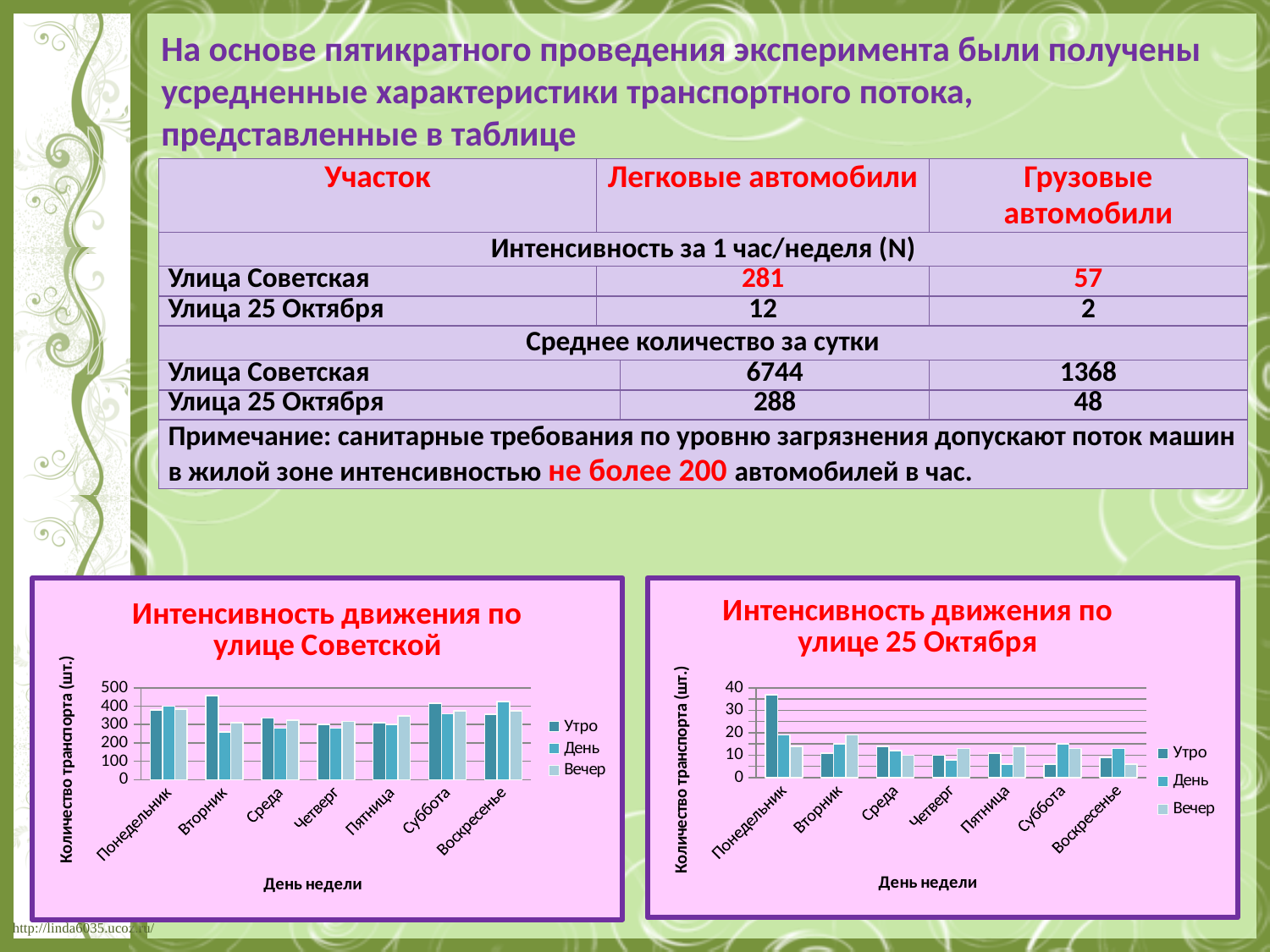

На основе пятикратного проведения эксперимента были получены усредненные характеристики транспортного потока, представленные в таблице

| Участок | Легковые автомобили |  | Грузовые автомобили |
| --- | --- | --- | --- |
| Интенсивность за 1 час/неделя (N) |  |  |  |
| Улица Советская | 281 |  | 57 |
| Улица 25 Октября | 12 |  | 2 |
| Среднее количество за сутки |  |  |  |
| Улица Советская |  | 6744 | 1368 |
| Улица 25 Октября |  | 288 | 48 |
| Примечание: санитарные требования по уровню загрязнения допускают поток машин в жилой зоне интенсивностью не более 200 автомобилей в час. |  |  |  |

### Chart: Интенсивность движения по улице Советской

| Category | Утро | День | Вечер |
|---|---|---|---|
| Понедельник | 380.0 | 400.0 | 384.0 |
| Вторник | 458.0 | 260.0 | 309.0 |
| Среда | 335.0 | 280.0 | 324.0 |
| Четверг | 300.0 | 280.0 | 316.0 |
| Пятница | 310.0 | 300.0 | 348.0 |
| Суббота | 416.0 | 358.0 | 375.0 |
| Воскресенье | 356.0 | 424.0 | 375.0 |

### Chart: Интенсивность движения по улице 25 Октября

| Category | Утро | День | Вечер |
|---|---|---|---|
| Понедельник | 37.0 | 19.0 | 14.0 |
| Вторник | 11.0 | 15.0 | 19.0 |
| Среда | 14.0 | 12.0 | 10.0 |
| Четверг | 10.0 | 8.0 | 13.0 |
| Пятница | 11.0 | 6.0 | 14.0 |
| Суббота | 6.0 | 15.0 | 13.0 |
| Воскресенье | 9.0 | 13.0 | 6.0 |